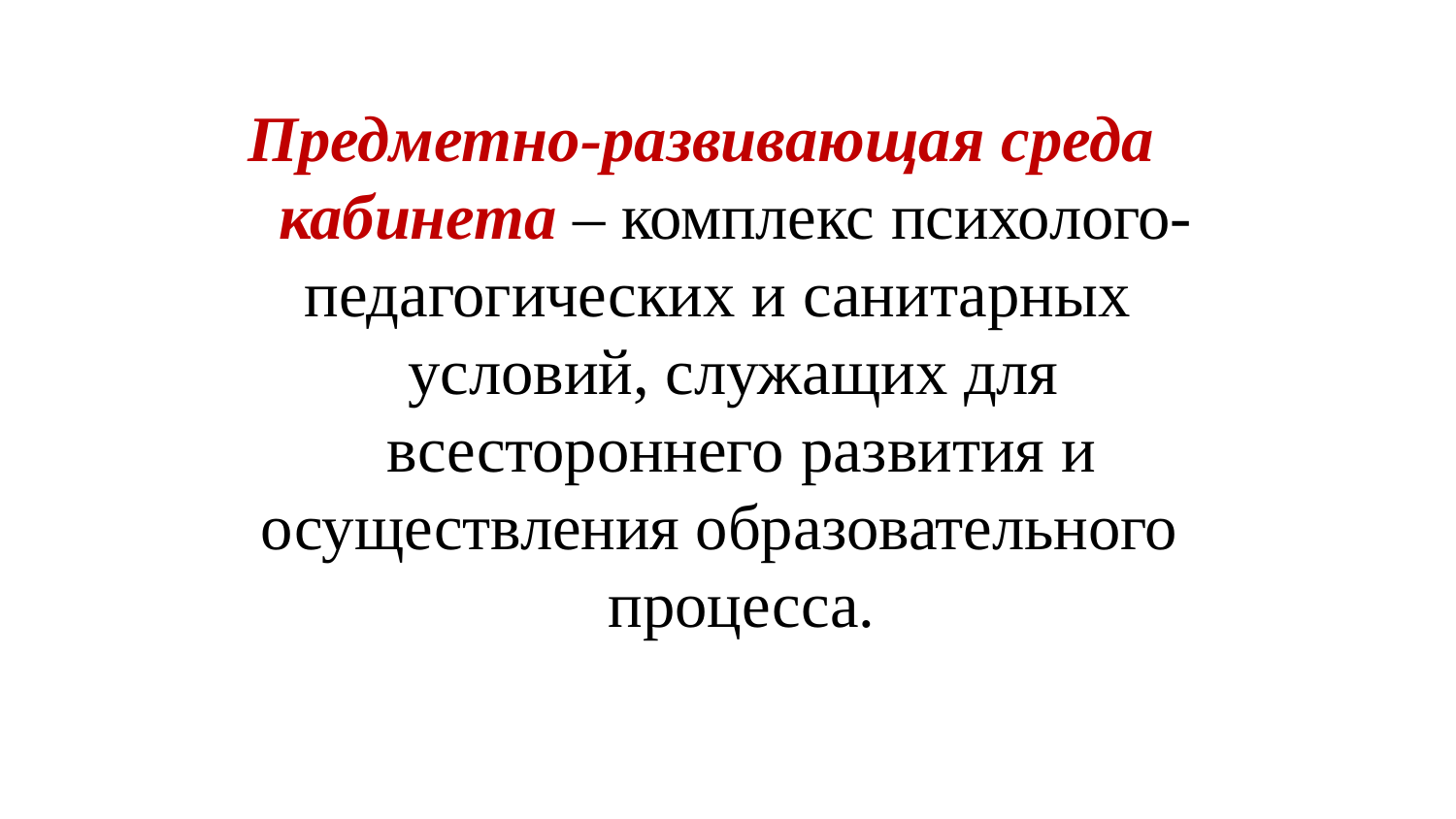

Предметно-развивающая среда  кабинета – комплекс психолого-
педагогических и санитарных  условий, служащих для  всестороннего развития и
осуществления образовательного  процесса.